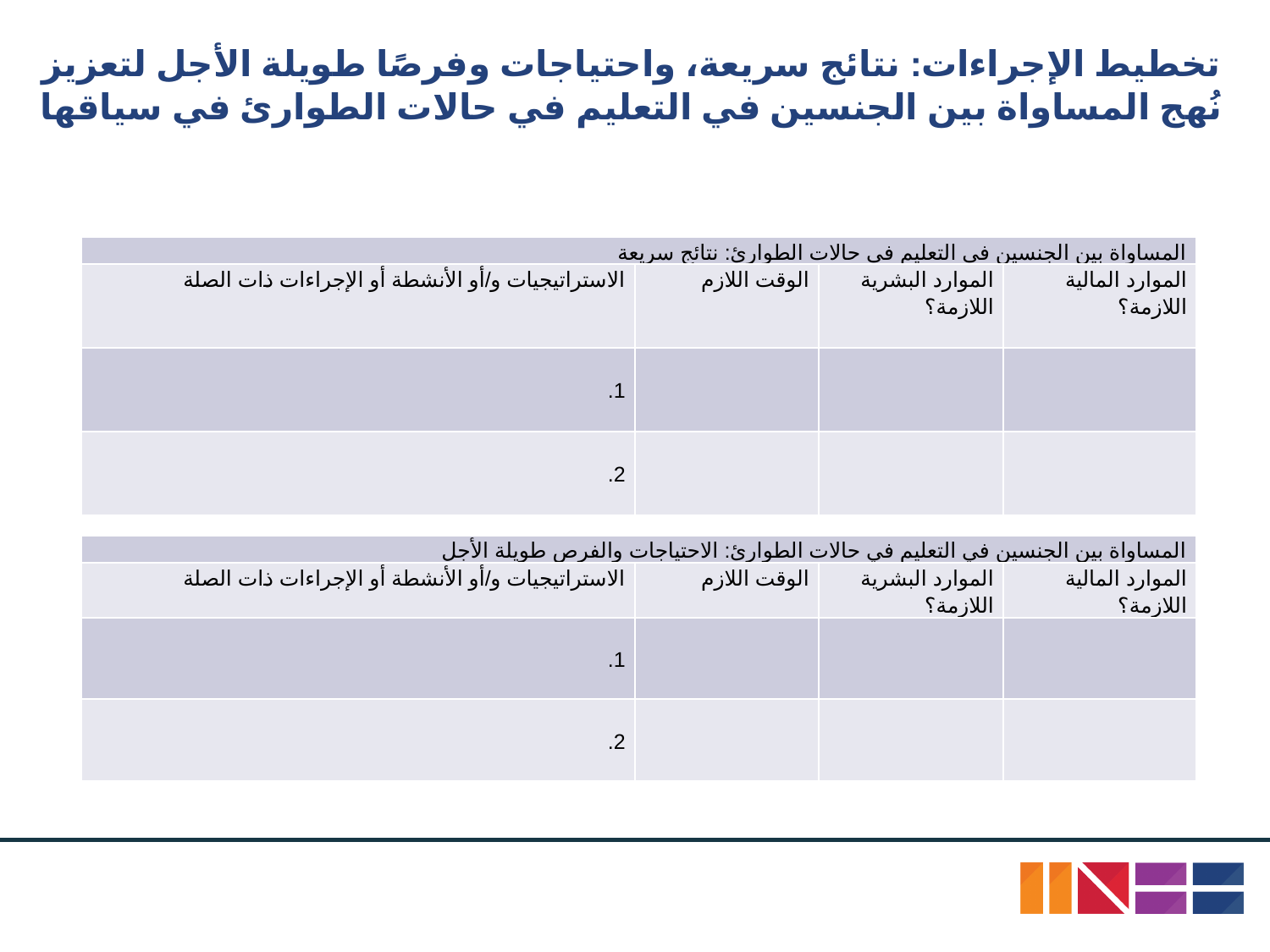

# تخطيط الإجراءات: نتائج سريعة، واحتياجات وفرصًا طويلة الأجل لتعزيز نُهج المساواة بين الجنسين في التعليم في حالات الطوارئ في سياقها

| المساواة بين الجنسين في التعليم في حالات الطوارئ: نتائج سريعة |  |  |  |
| --- | --- | --- | --- |
| الاستراتيجيات و/أو الأنشطة أو الإجراءات ذات الصلة | الوقت اللازم | الموارد البشرية اللازمة؟ | الموارد المالية اللازمة؟ |
| 1. |  |  |  |
| 2. |  |  |  |
| المساواة بين الجنسين في التعليم في حالات الطوارئ: الاحتياجات والفرص طويلة الأجل |  |  |  |
| --- | --- | --- | --- |
| الاستراتيجيات و/أو الأنشطة أو الإجراءات ذات الصلة | الوقت اللازم | الموارد البشرية اللازمة؟ | الموارد المالية اللازمة؟ |
| 1. |  |  |  |
| 2. |  |  |  |